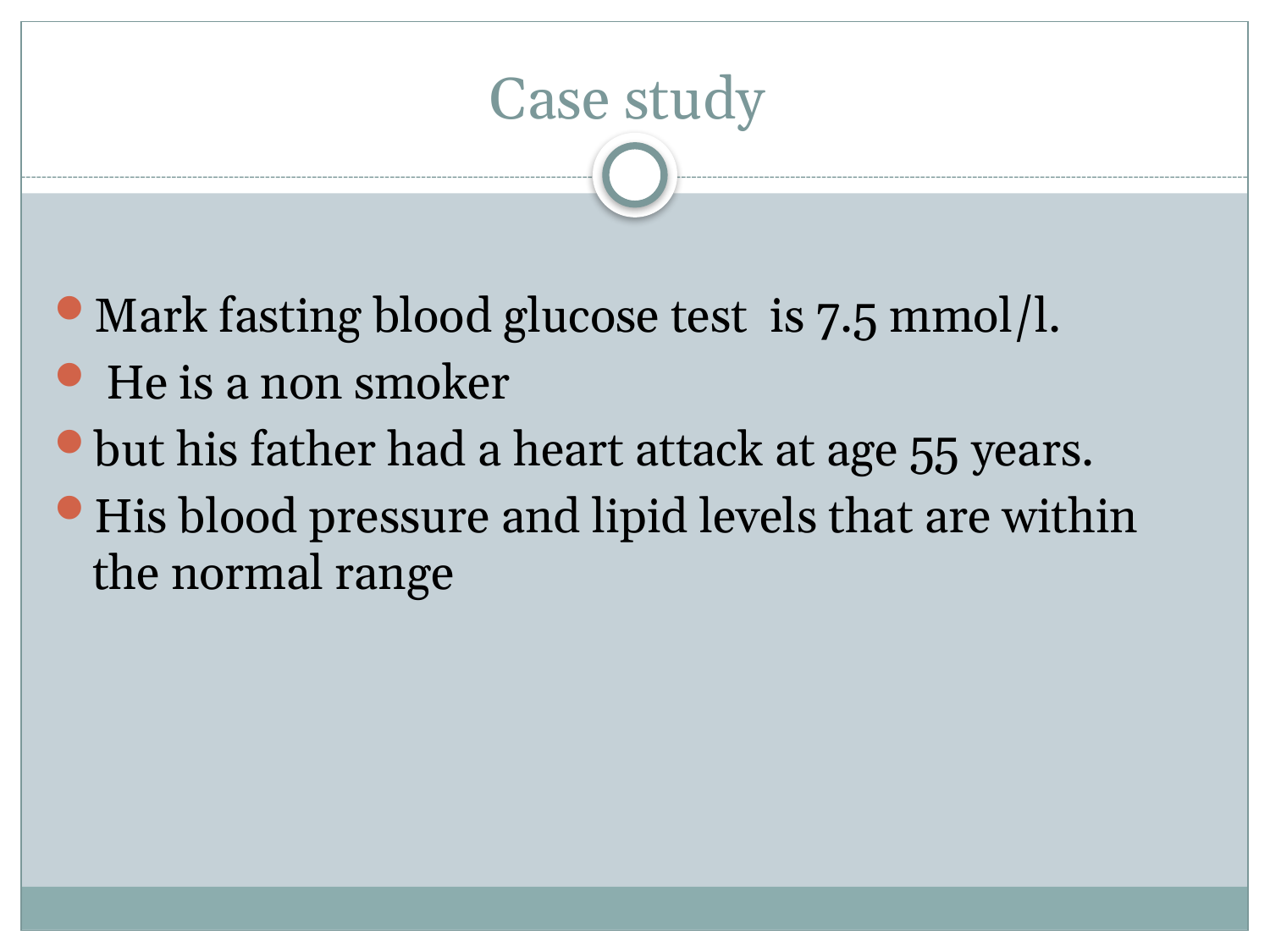

# Case study

Mark fasting blood glucose test  is 7.5 mmol/l.
 He is a non smoker
but his father had a heart attack at age 55 years.
His blood pressure and lipid levels that are within the normal range